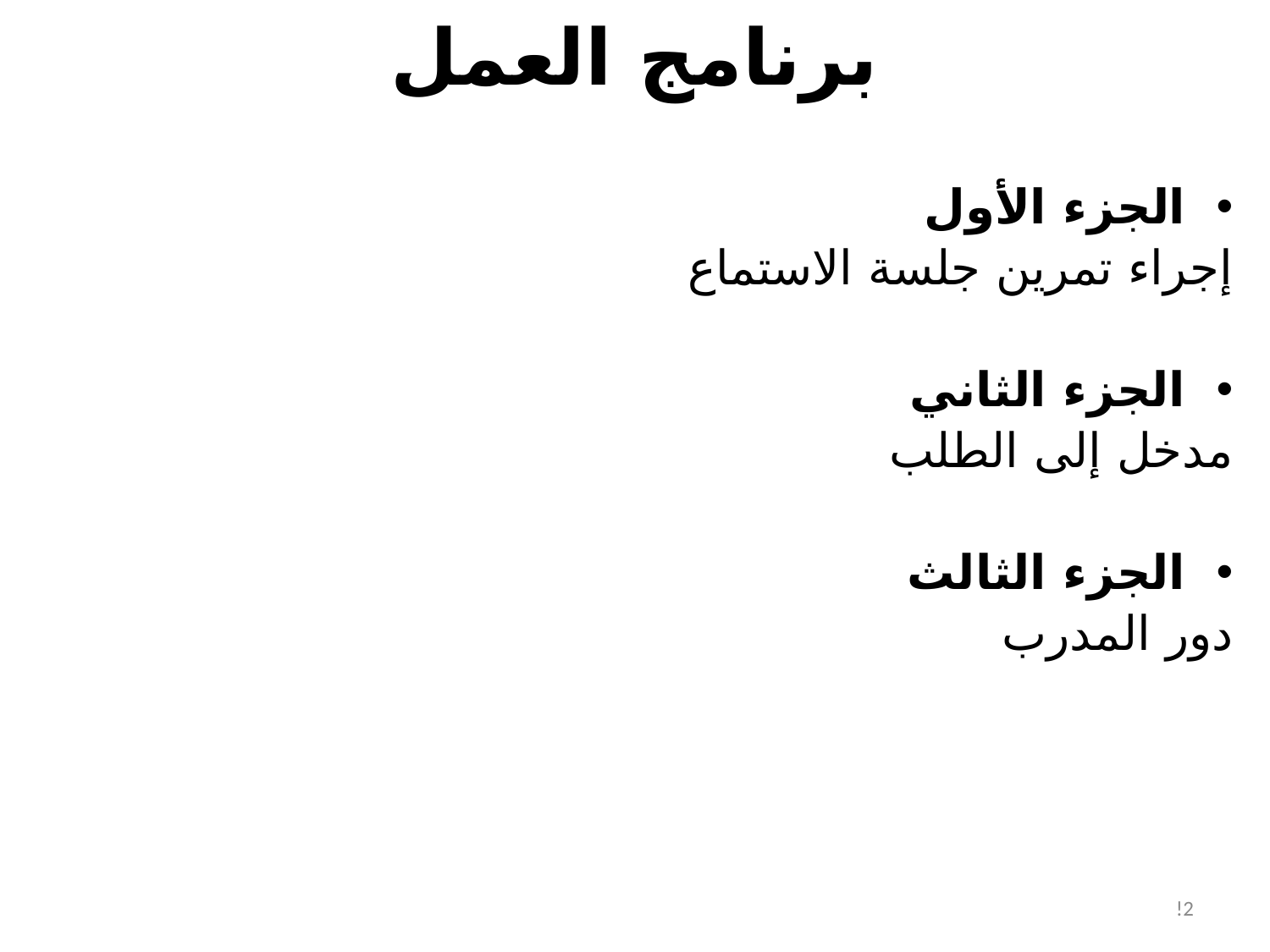

# برنامج العمل
الجزء الأول
	إجراء تمرين جلسة الاستماع

الجزء الثاني
	مدخل إلى الطلب

الجزء الثالث
	دور المدرب

!2